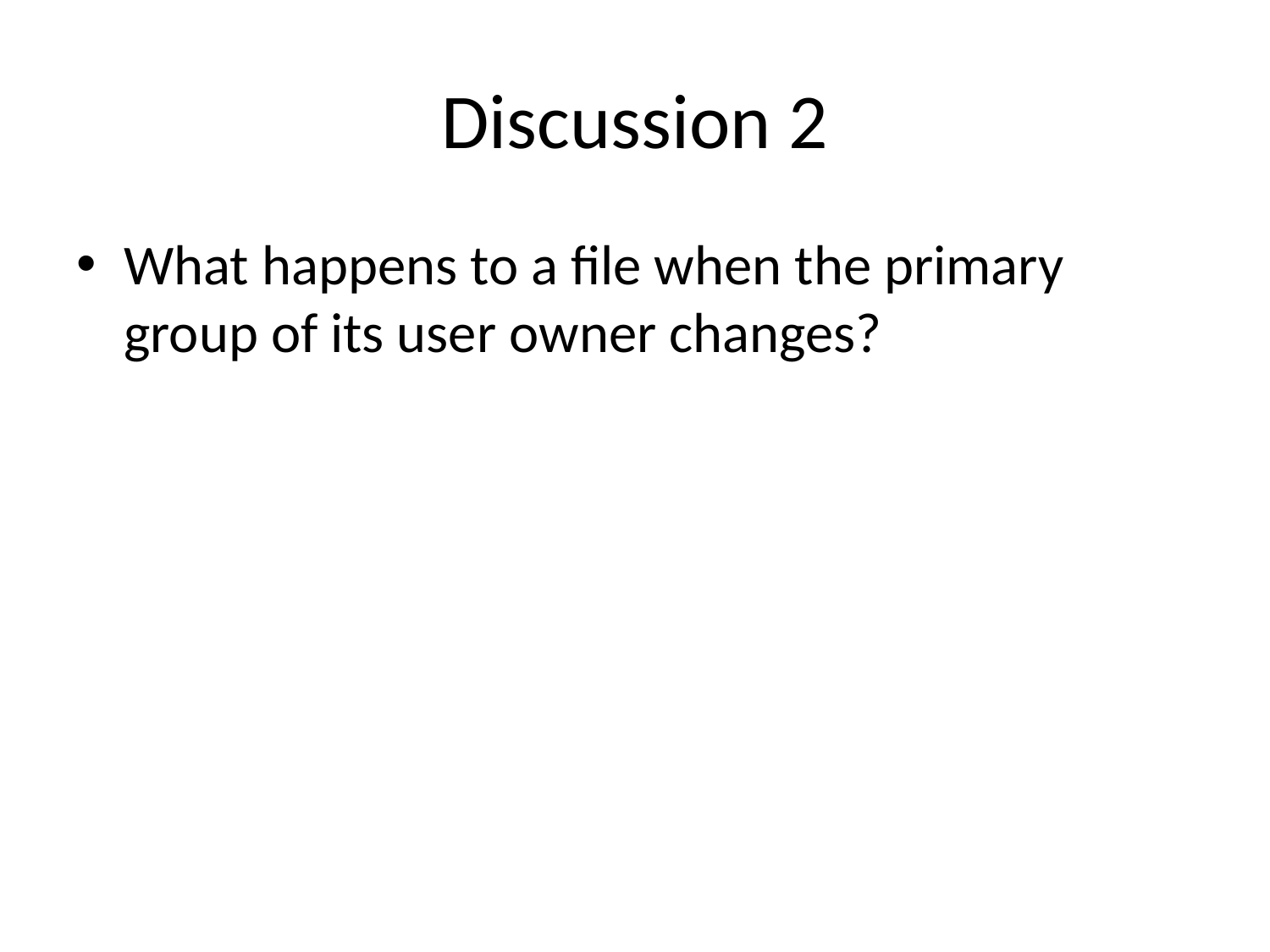

# Discussion 2
What happens to a file when the primary group of its user owner changes?